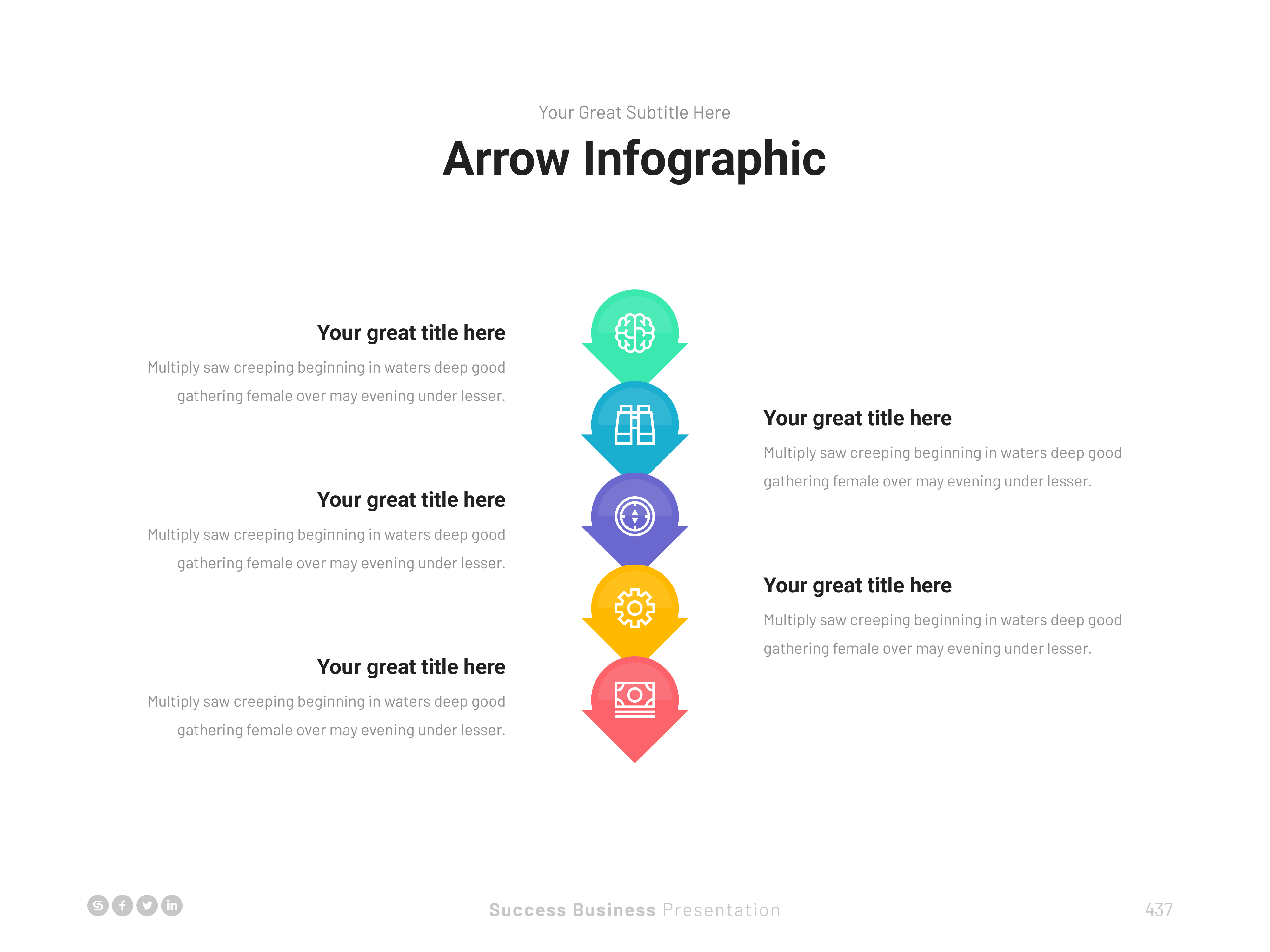

Your Great Subtitle Here
Arrow Infographic

Your great title here
Multiply saw creeping beginning in waters deep good gathering female over may evening under lesser.

Your great title here
Multiply saw creeping beginning in waters deep good gathering female over may evening under lesser.
Your great title here
Multiply saw creeping beginning in waters deep good gathering female over may evening under lesser.

Your great title here
Multiply saw creeping beginning in waters deep good gathering female over may evening under lesser.

Your great title here
Multiply saw creeping beginning in waters deep good gathering female over may evening under lesser.